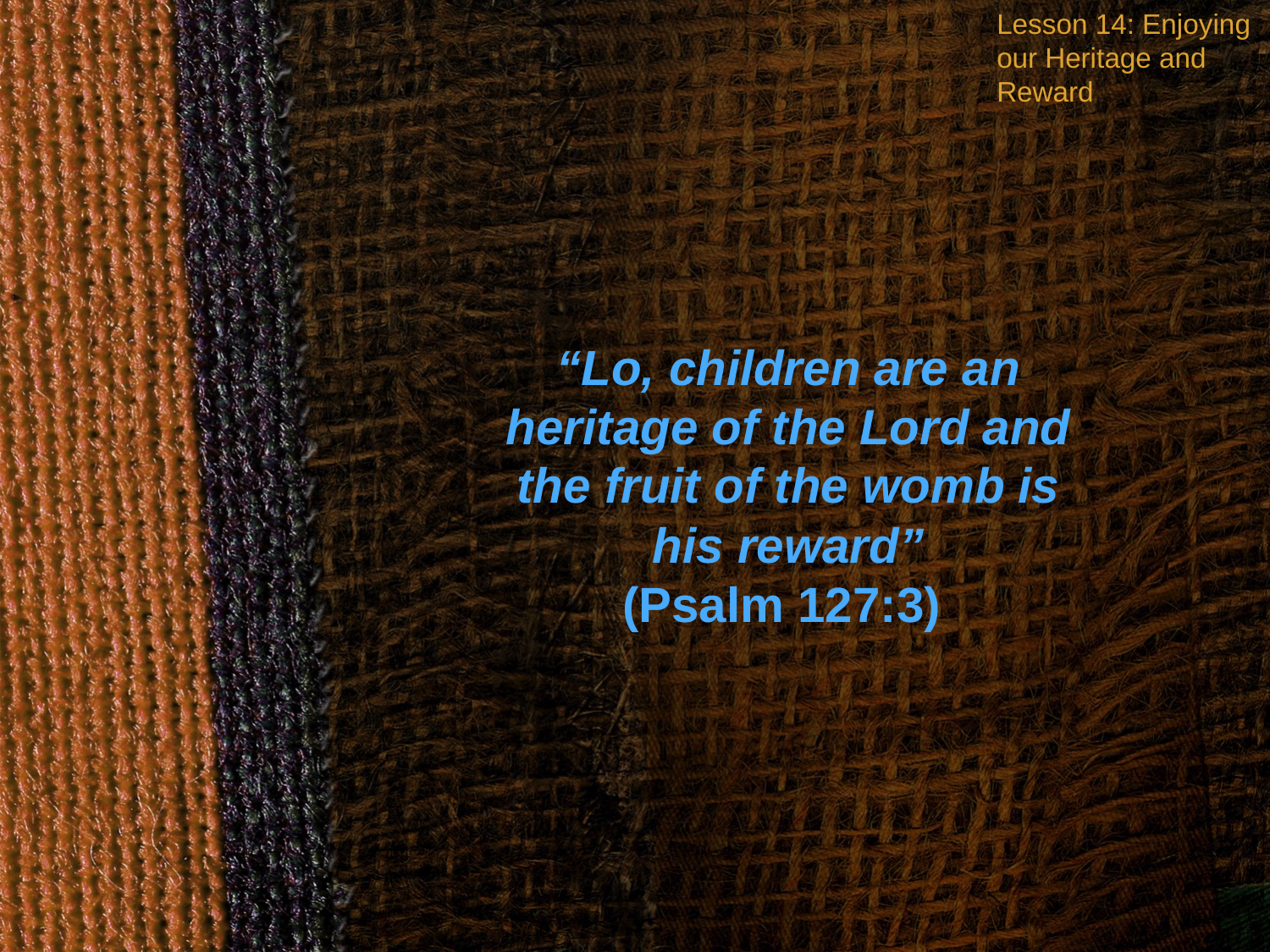

Lesson 14: Enjoying our Heritage and Reward
“Lo, children are an heritage of the Lord and the fruit of the womb is his reward”
(Psalm 127:3)